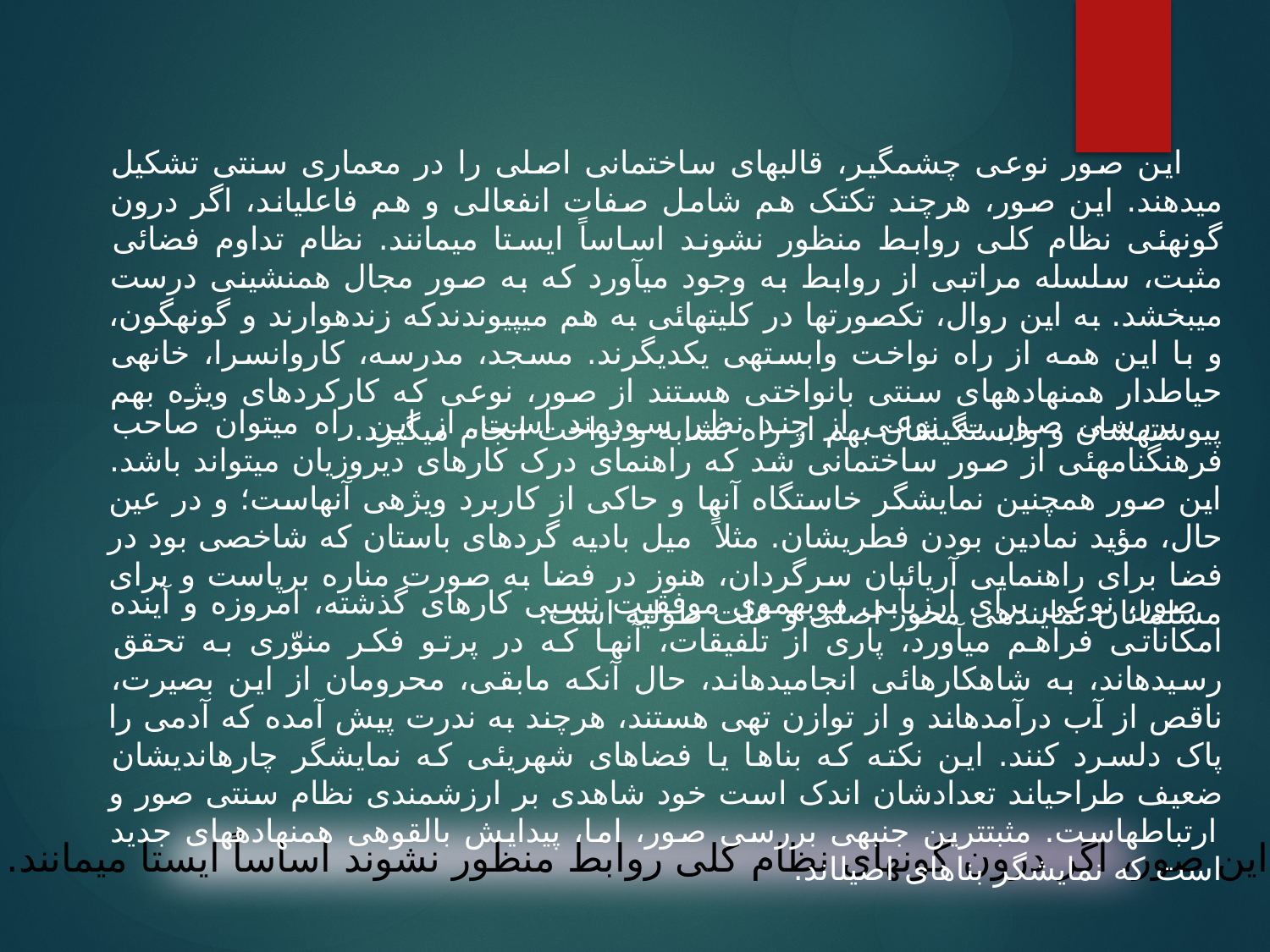

این صور نوعی چشمگیر، قالب‏های ساختمانی اصلی را در معماری سنتی تشکیل می‏دهند. این صور، هرچند تک‏تک هم شامل صفات انفعالی و هم فاعلی‏اند، اگر درون گونه‏ئی نظام کلی روابط منظور نشوند اساساً ایستا می‏مانند. نظام تداوم فضائی مثبت، سلسله مراتبی از روابط به وجود می‏آورد که به صور مجال همنشینی درست می‏بخشد. به این روال، تک‏صورت‏ها در کلیت‏هائی به هم می‏پیوندندکه زنده‏وارند و گونه‏گون، و با این همه از راه نواخت وابسته‏ی یکدیگرند. مسجد، مدرسه، کاروانسرا، خانه‏ی حیاط‏دار هم‏نهاده‏های سنتی بانواختی هستند از صور، نوعی که کارکردهای ویژه بهم پیوسته‏شان و وابستگی‏شان بهم از راه تشابه و نواخت انجام می‏گیرد.
   بررسی صور به نوعی از چند نظر سودمند است. از این راه می‏توان صاحب فرهنگنامه‏ئی از صور ساختمانی شد که راهنمای درک کارهای دیروزیان می‏تواند باشد. این صور همچنین نمایشگر خاستگاه آنها و حاکی از کاربرد ویژه‏ی آنهاست؛ و در عین حال، مؤید نمادین بودن فطریشان. مثلاً  میل بادیه گردهای باستان که شاخصی بود در فضا برای راهنمایی آریائیان سرگردان، هنوز در فضا به صورت مناره برپاست و برای مسلمانان نماینده‏ی محور اصلی و علت طولیه است.
  صور، نوعی برای ارزیابی موبه‏موی موفقیت نسبی کارهای گذشته، امروزه و آینده امکاناتی فراهم می‏آورد، پاری از تلفیقات، آنها که در پرتو فکر منوّری به تحقق رسیده‏اند، به شاهکارهائی انجامیده‏اند، حال آن‏که مابقی، محرومان از این بصیرت، ناقص از آب درآمده‏اند و از توازن تهی هستند، هرچند به ندرت پیش آمده که آدمی را پاک دلسرد کنند. این نکته که بناها یا فضاهای شهری‏ئی که نمایشگر چاره‏اندیشان ضعیف طراحی‏اند تعدادشان اندک است خود شاهدی بر ارزشمندی نظام سنتی صور و ارتباط‏هاست. مثبت‏ترین جنبه‏ی بررسی صور، اما، پیدایش بالقوه‏ی هم‏نهاده‏های جدید است که نمایشگر بناهای اصیل‏اند.

این صور، اگر درون گونه‏ای نظام کلی روابط منظور نشوند اساساً ایستا می‏مانند.